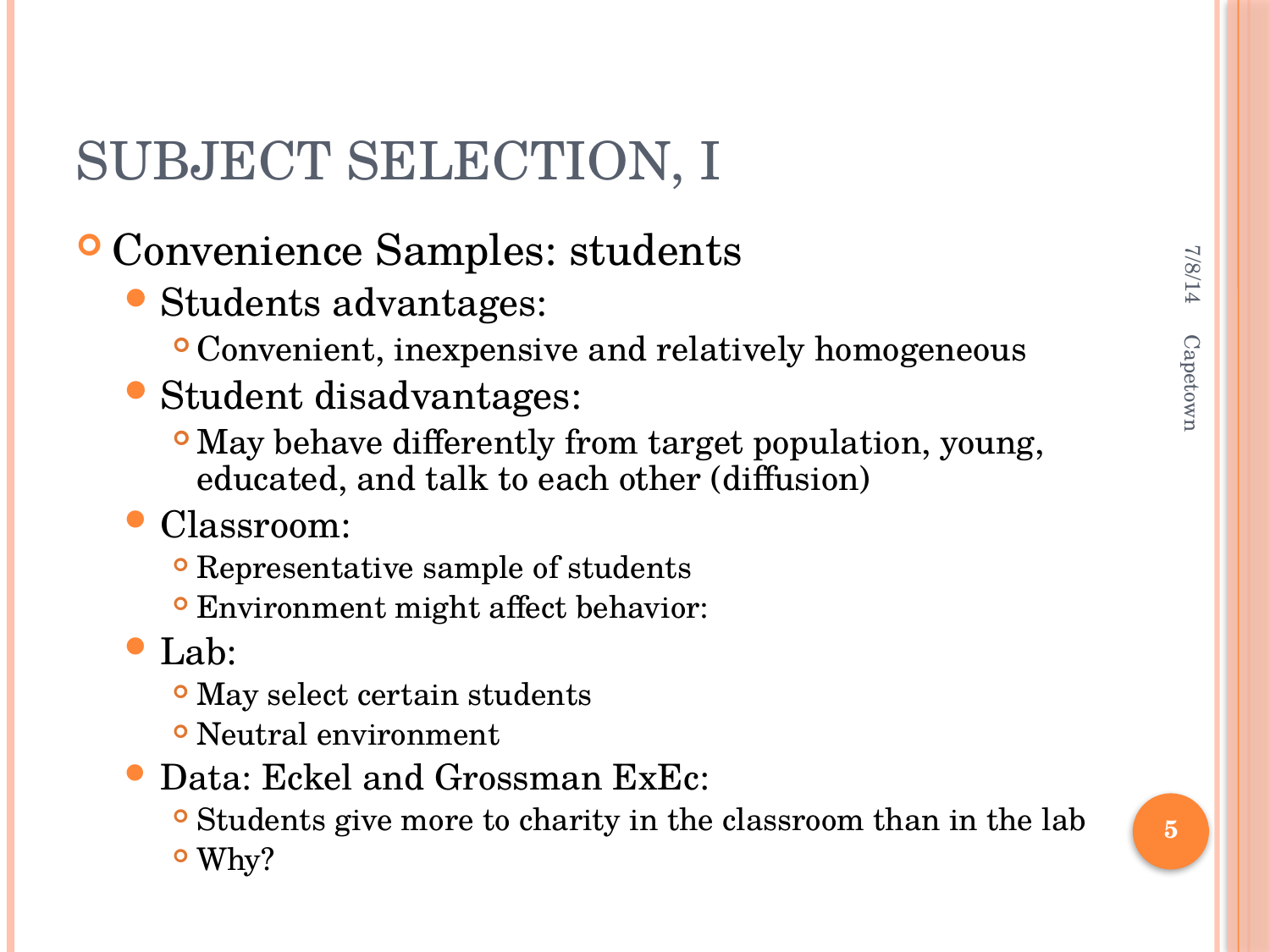

# Subject Selection, I
7/8/14
Convenience Samples: students
Students advantages:
Convenient, inexpensive and relatively homogeneous
Student disadvantages:
May behave differently from target population, young, educated, and talk to each other (diffusion)
Classroom:
Representative sample of students
Environment might affect behavior:
Lab:
May select certain students
Neutral environment
Data: Eckel and Grossman ExEc:
Students give more to charity in the classroom than in the lab
Why?
Capetown
5